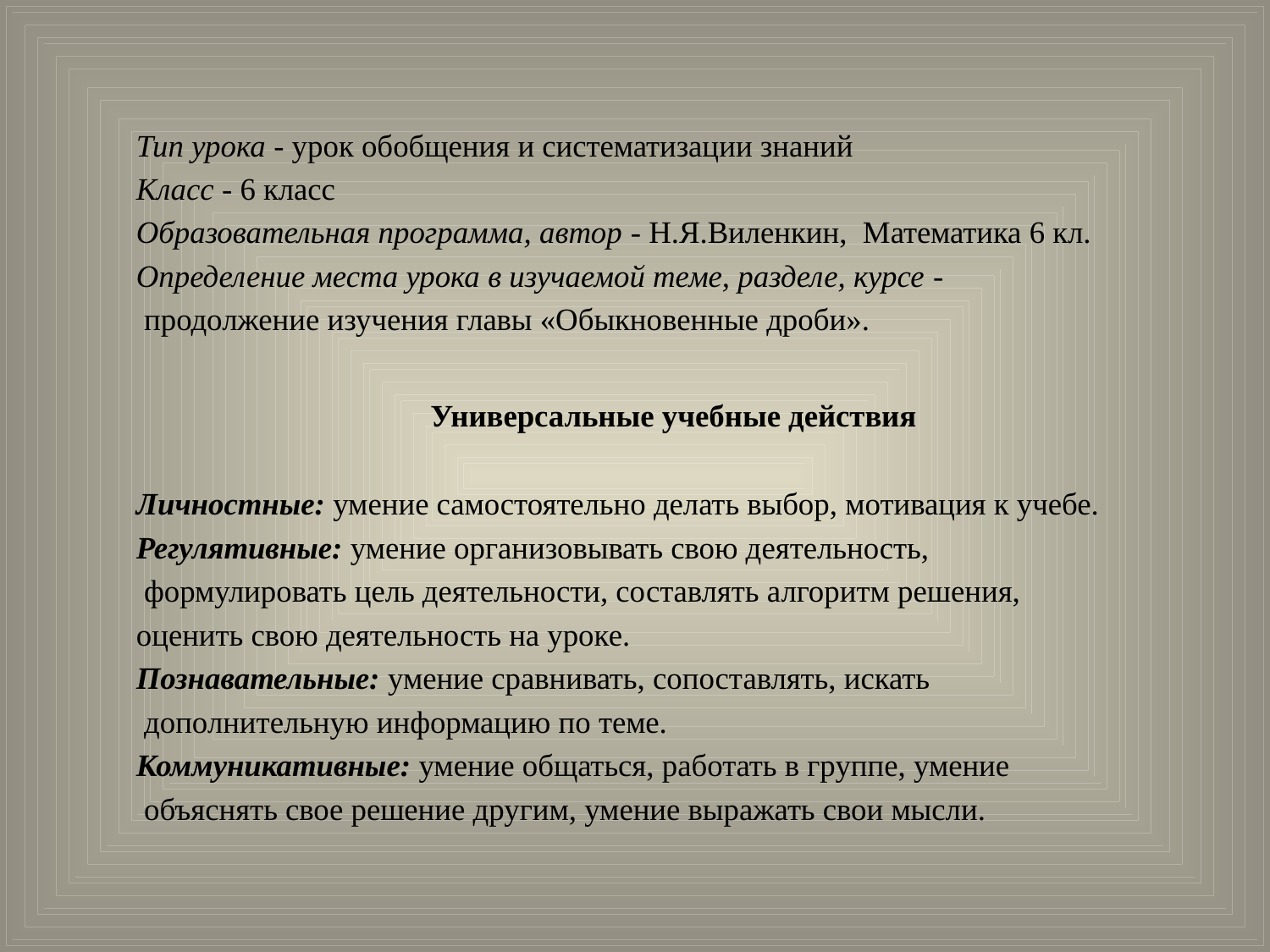

Тип урока - урок обобщения и систематизации знаний
Класс - 6 класс
Образовательная программа, автор - Н.Я.Виленкин,  Математика 6 кл.
Определение места урока в изучаемой теме, разделе, курсе -
 продолжение изучения главы «Обыкновенные дроби».

                                  Универсальные учебные действия

Личностные: умение самостоятельно делать выбор, мотивация к учебе.
Регулятивные: умение организовывать свою деятельность,
 формулировать цель деятельности, составлять алгоритм решения,
оценить свою деятельность на уроке.
Познавательные: умение сравнивать, сопоставлять, искать
 дополнительную информацию по теме.
Коммуникативные: умение общаться, работать в группе, умение
 объяснять свое решение другим, умение выражать свои мысли.